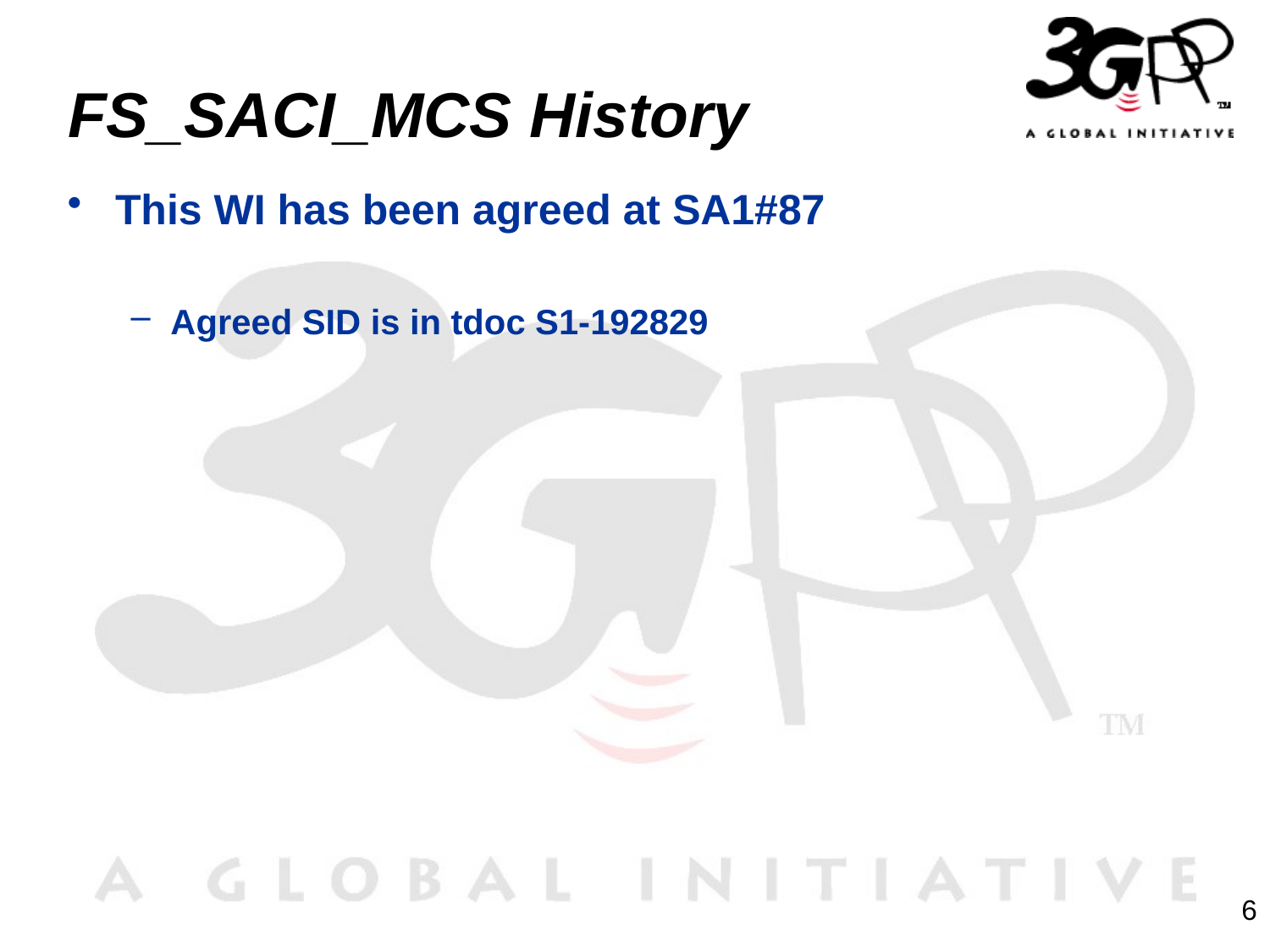

# FS_SACI_MCS History
This WI has been agreed at SA1#87

Agreed SID is in tdoc S1-192829

6